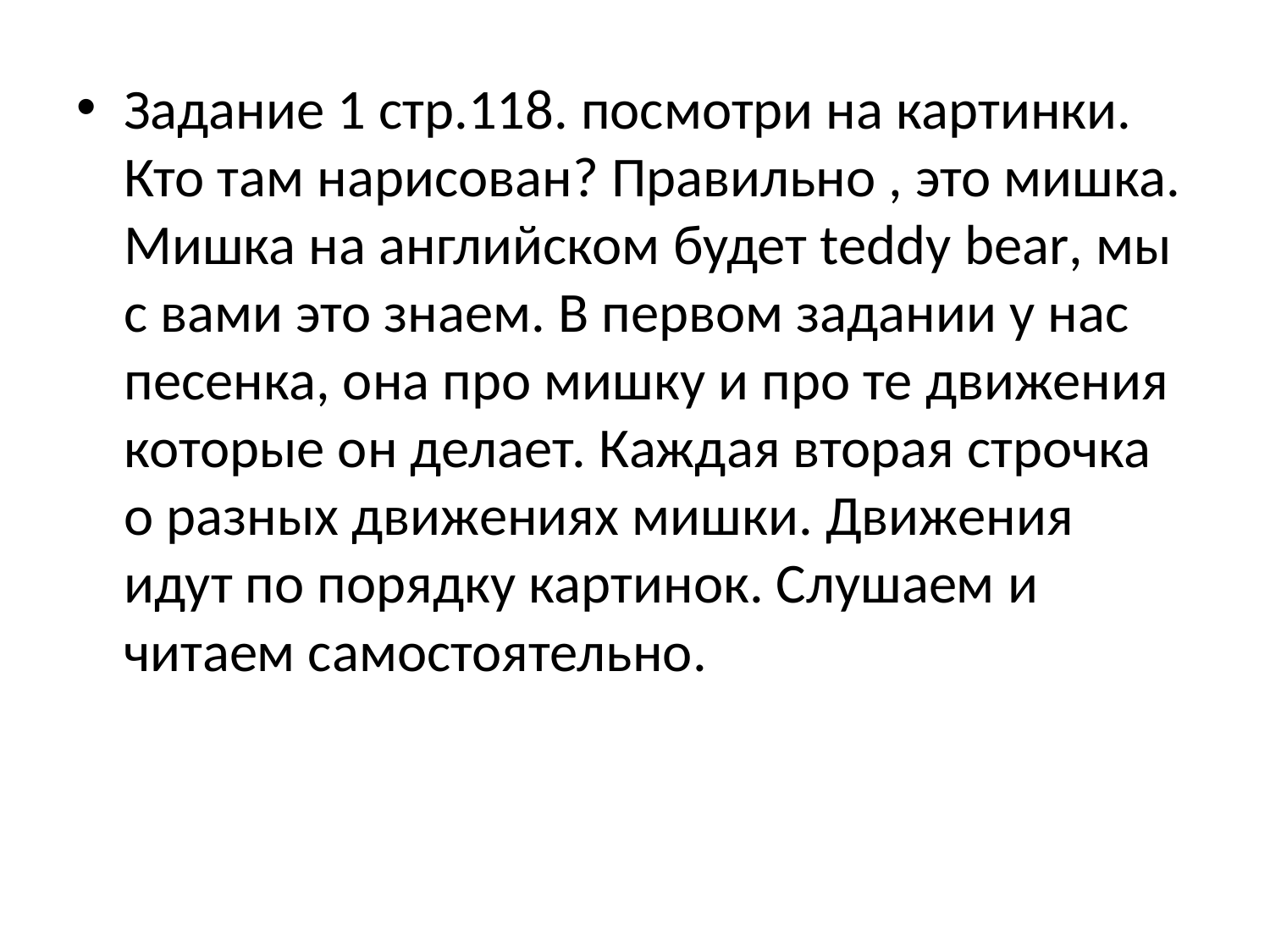

Задание 1 стр.118. посмотри на картинки. Кто там нарисован? Правильно , это мишка. Мишка на английском будет teddy bear, мы с вами это знаем. В первом задании у нас песенка, она про мишку и про те движения которые он делает. Каждая вторая строчка о разных движениях мишки. Движения идут по порядку картинок. Слушаем и читаем самостоятельно.